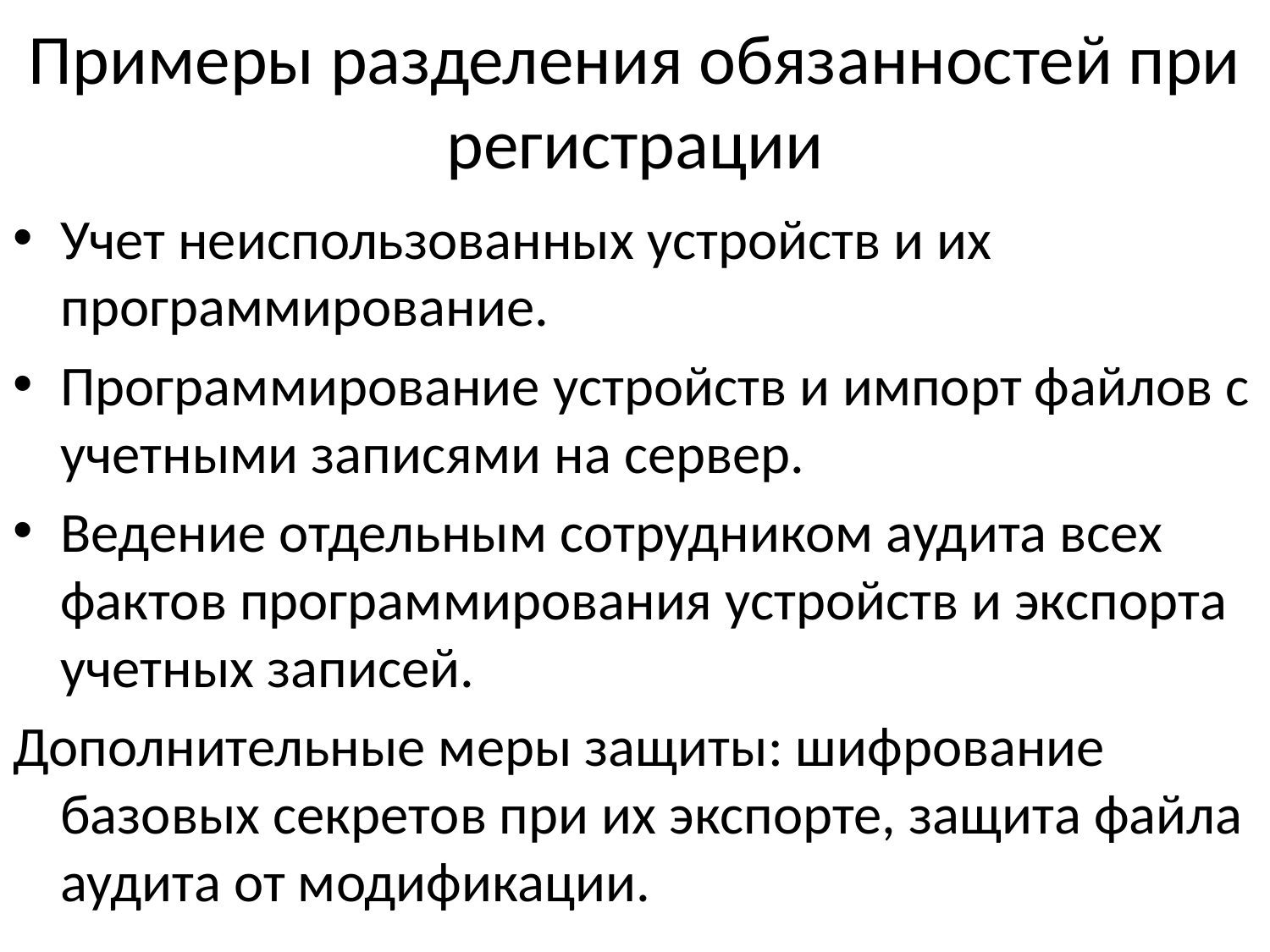

# Примеры разделения обязанностей при регистрации
Учет неиспользованных устройств и их программирование.
Программирование устройств и импорт файлов с учетными записями на сервер.
Ведение отдельным сотрудником аудита всех фактов программирования устройств и экспорта учетных записей.
Дополнительные меры защиты: шифрование базовых секретов при их экспорте, защита файла аудита от модификации.